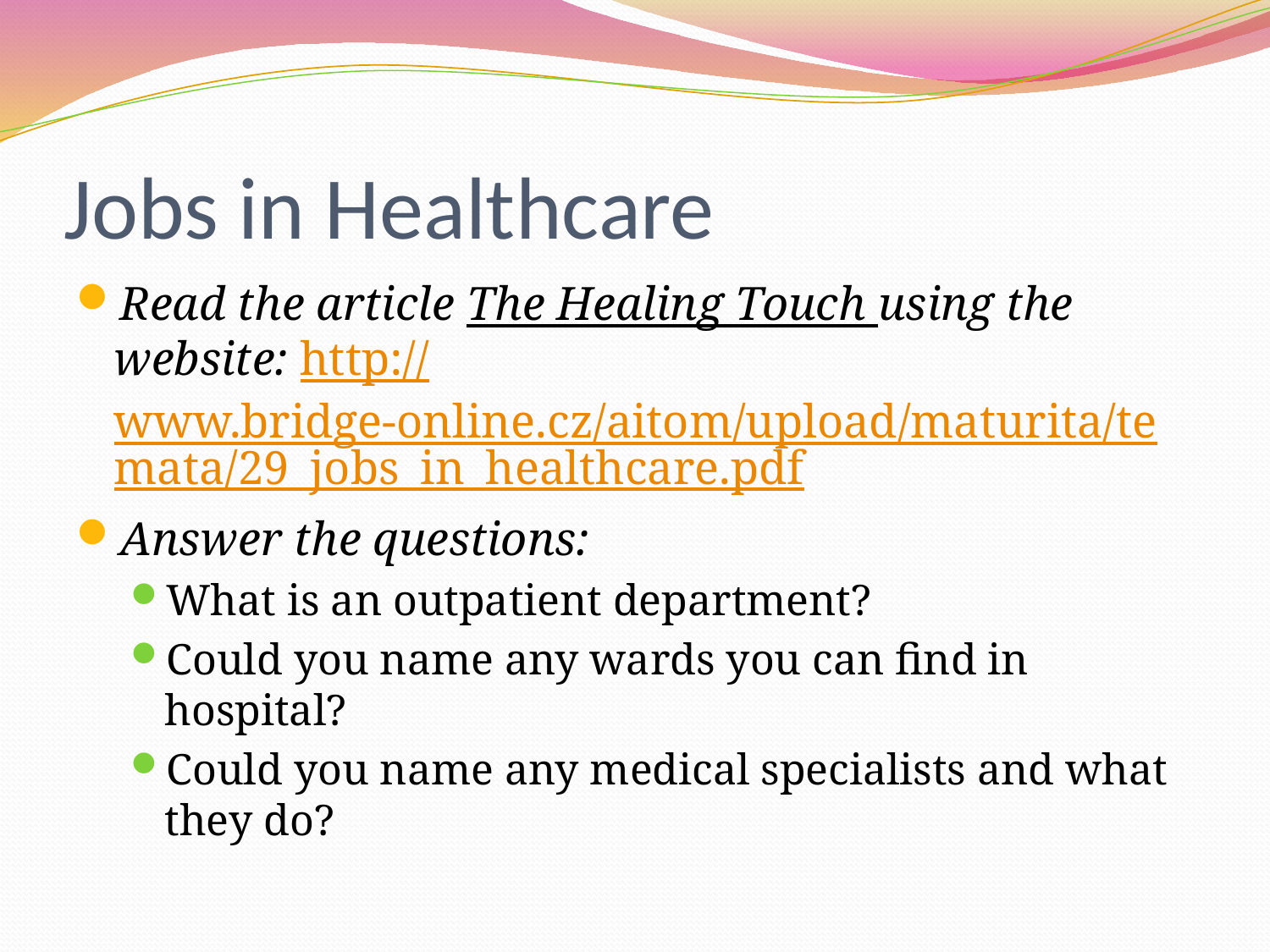

# Jobs in Healthcare
Read the article The Healing Touch using the website: http://www.bridge-online.cz/aitom/upload/maturita/temata/29_jobs_in_healthcare.pdf
Answer the questions:
What is an outpatient department?
Could you name any wards you can find in hospital?
Could you name any medical specialists and what they do?